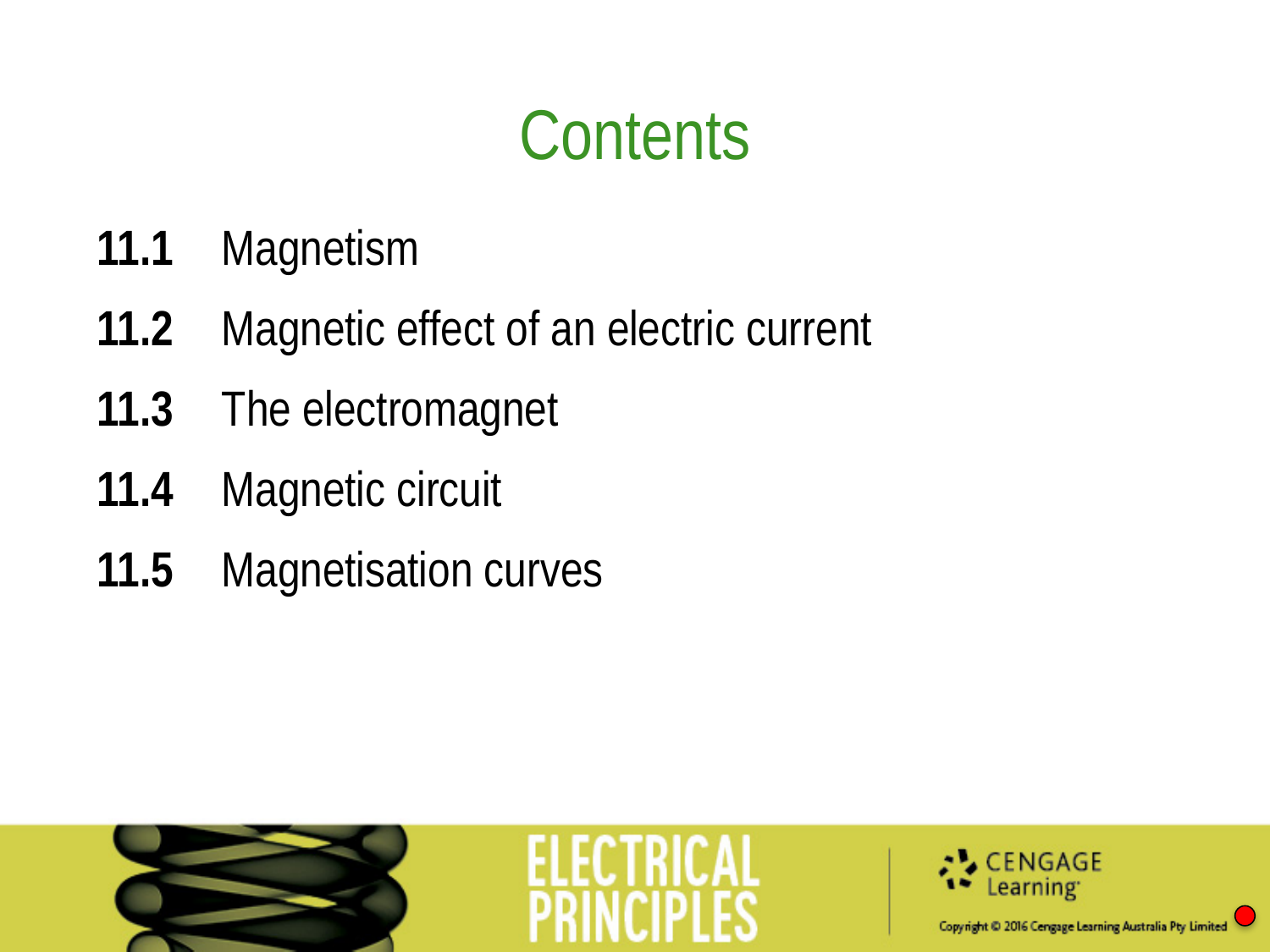

Contents
11.1 	Magnetism
11.2 	Magnetic effect of an electric current
11.3 	The electromagnet
11.4 	Magnetic circuit
11.5 	Magnetisation curves